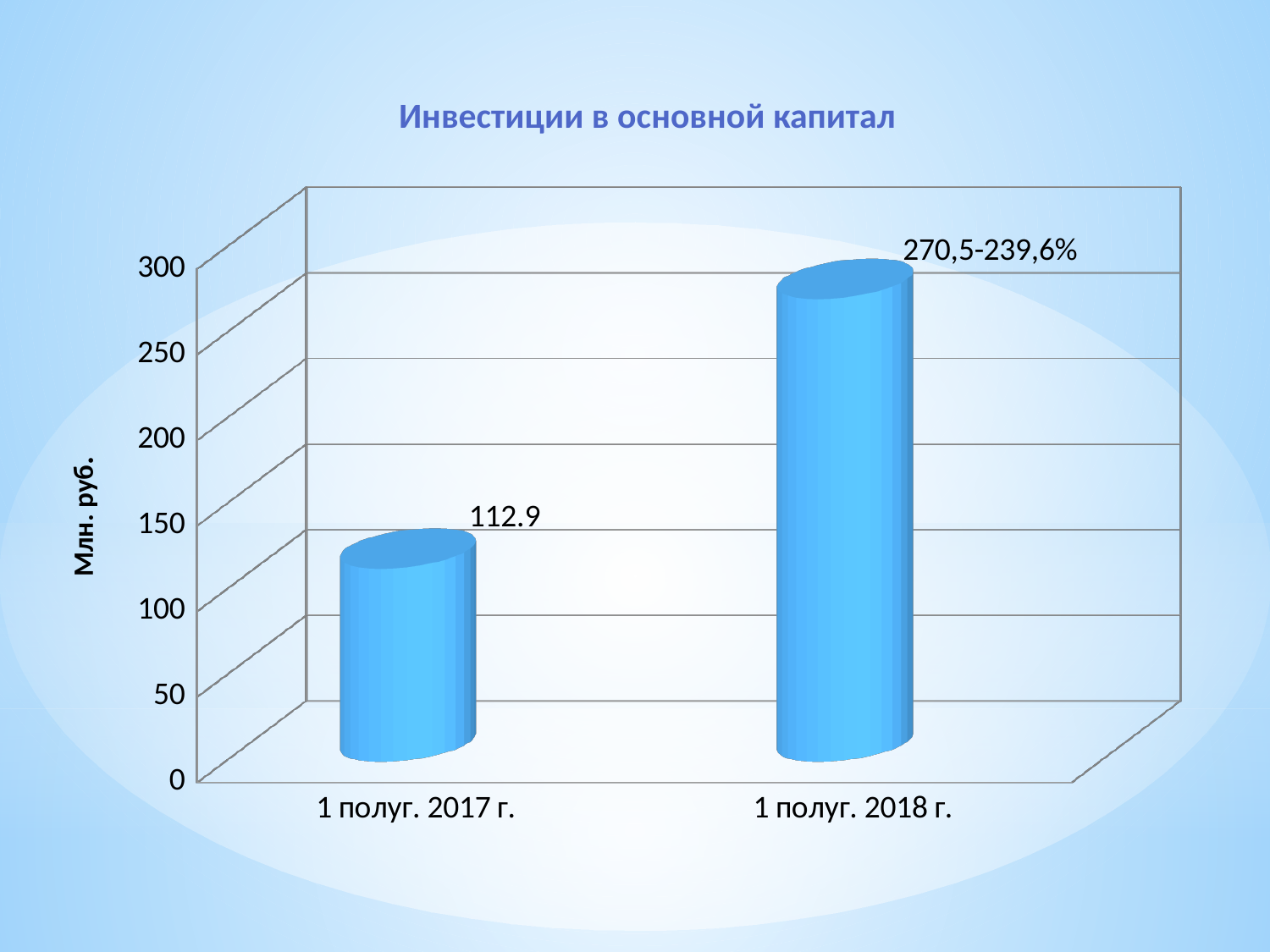

Инвестиции в основной капитал

[unsupported chart]

Млн. руб.